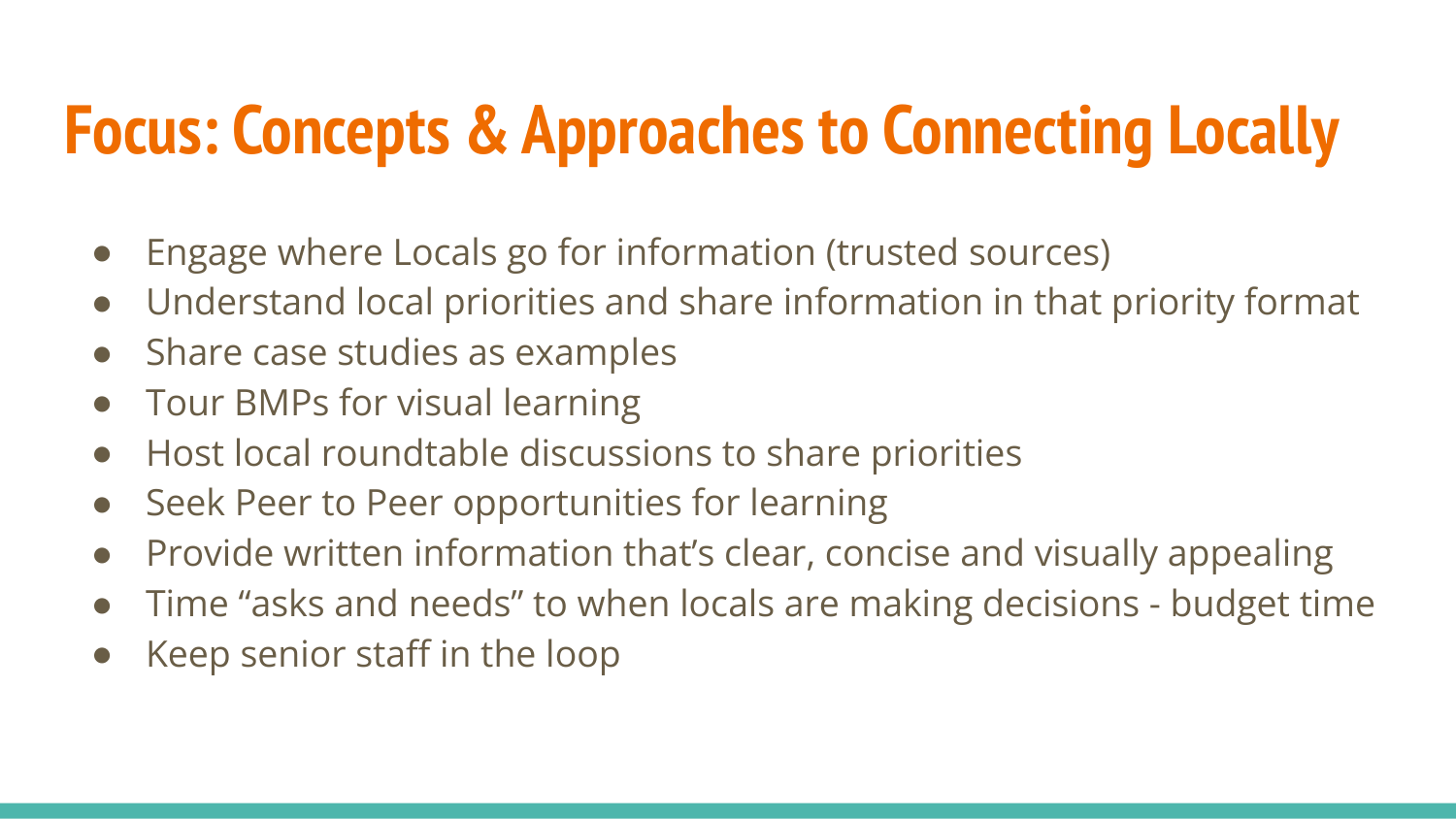

# Focus: Concepts & Approaches to Connecting Locally
Engage where Locals go for information (trusted sources)
Understand local priorities and share information in that priority format
Share case studies as examples
Tour BMPs for visual learning
Host local roundtable discussions to share priorities
Seek Peer to Peer opportunities for learning
Provide written information that’s clear, concise and visually appealing
Time “asks and needs” to when locals are making decisions - budget time
Keep senior staff in the loop